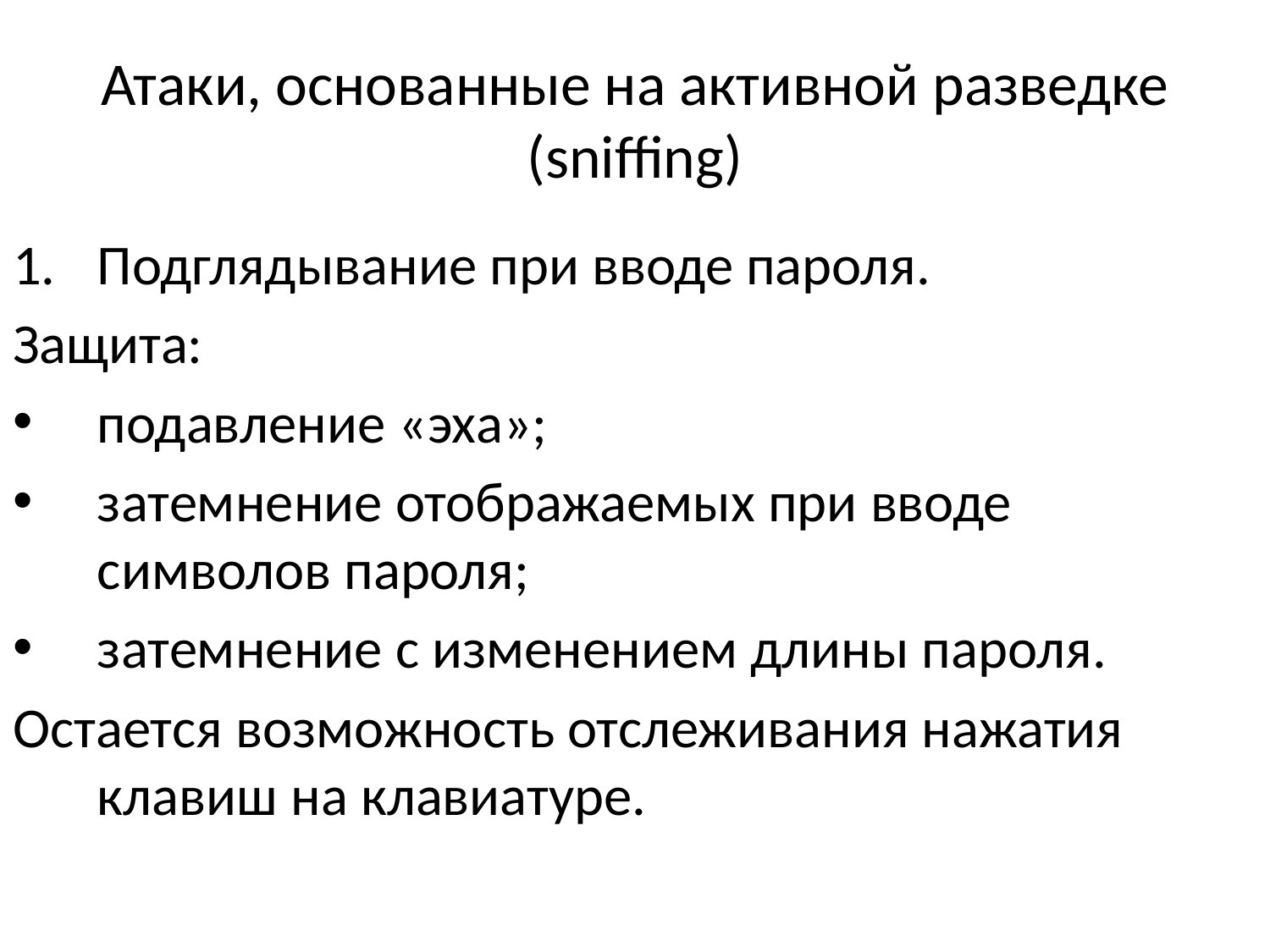

# Атаки, основанные на активной разведке (sniffing)
Подглядывание при вводе пароля.
Защита:
подавление «эха»;
затемнение отображаемых при вводе символов пароля;
затемнение с изменением длины пароля.
Остается возможность отслеживания нажатия клавиш на клавиатуре.